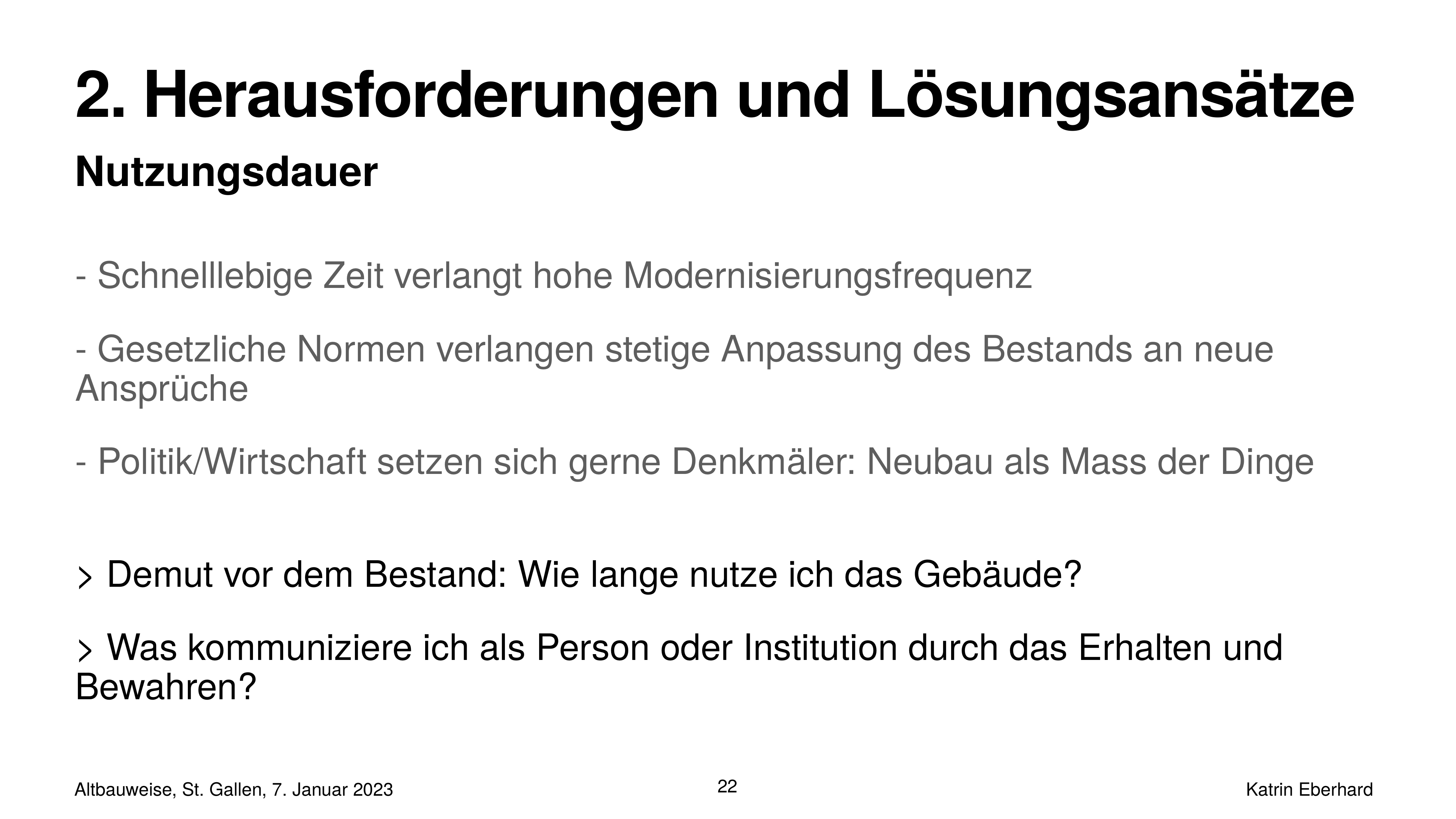

# 2. Herausforderungen und Lösungsansätze
Nutzungsdauer
- Schnelllebige Zeit verlangt hohe Modernisierungsfrequenz
- Gesetzliche Normen verlangen stetige Anpassung des Bestands an neue Ansprüche
- Politik/Wirtschaft setzen sich gerne Denkmäler: Neubau als Mass der Dinge
> Demut vor dem Bestand: Wie lange nutze ich das Gebäude?
> Was kommuniziere ich als Person oder Institution durch das Erhalten und Bewahren?
Altbauweise, St. Gallen, 7. Januar 2023                                                                                                                                                                        Katrin Eberhard
22